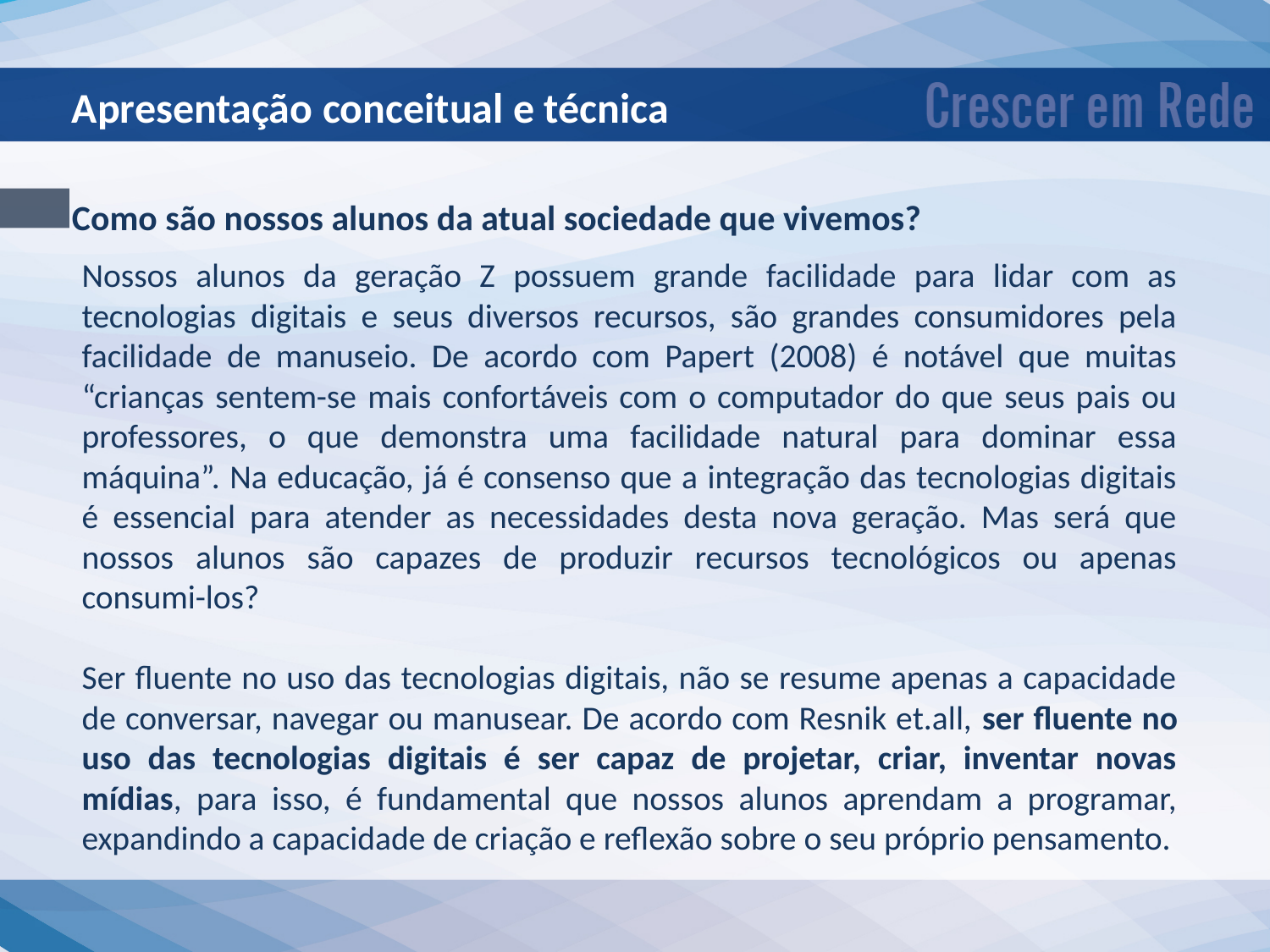

Apresentação conceitual e técnica
Como são nossos alunos da atual sociedade que vivemos?

Nossos alunos da geração Z possuem grande facilidade para lidar com as tecnologias digitais e seus diversos recursos, são grandes consumidores pela facilidade de manuseio. De acordo com Papert (2008) é notável que muitas “crianças sentem-se mais confortáveis com o computador do que seus pais ou professores, o que demonstra uma facilidade natural para dominar essa máquina”. Na educação, já é consenso que a integração das tecnologias digitais é essencial para atender as necessidades desta nova geração. Mas será que nossos alunos são capazes de produzir recursos tecnológicos ou apenas consumi-los?

Ser fluente no uso das tecnologias digitais, não se resume apenas a capacidade de conversar, navegar ou manusear. De acordo com Resnik et.all, ser fluente no uso das tecnologias digitais é ser capaz de projetar, criar, inventar novas mídias, para isso, é fundamental que nossos alunos aprendam a programar, expandindo a capacidade de criação e reflexão sobre o seu próprio pensamento.